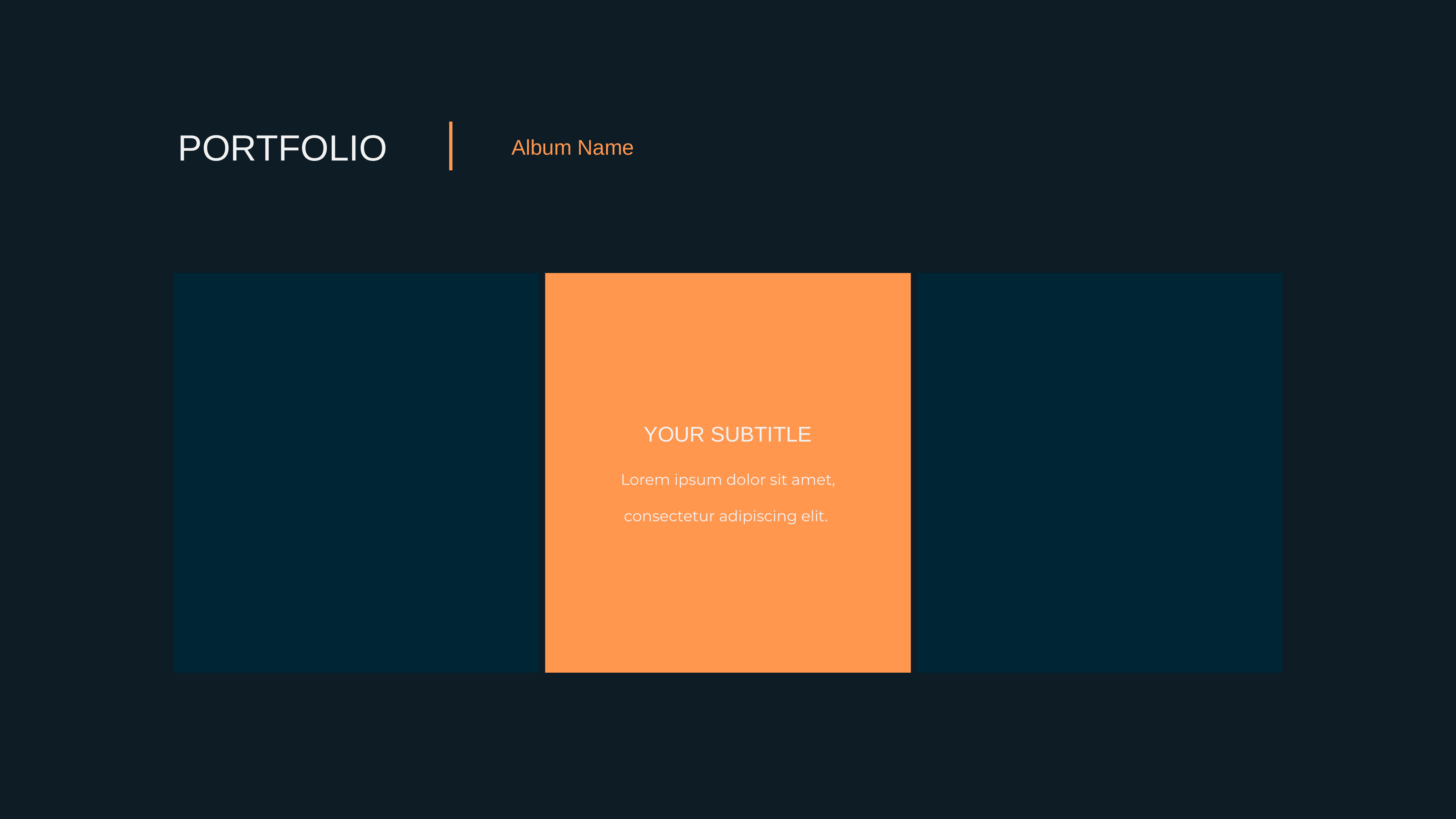

PORTFOLIO
Album Name

YOUR SUBTITLE
Lorem ipsum dolor sit amet, consectetur adipiscing elit.